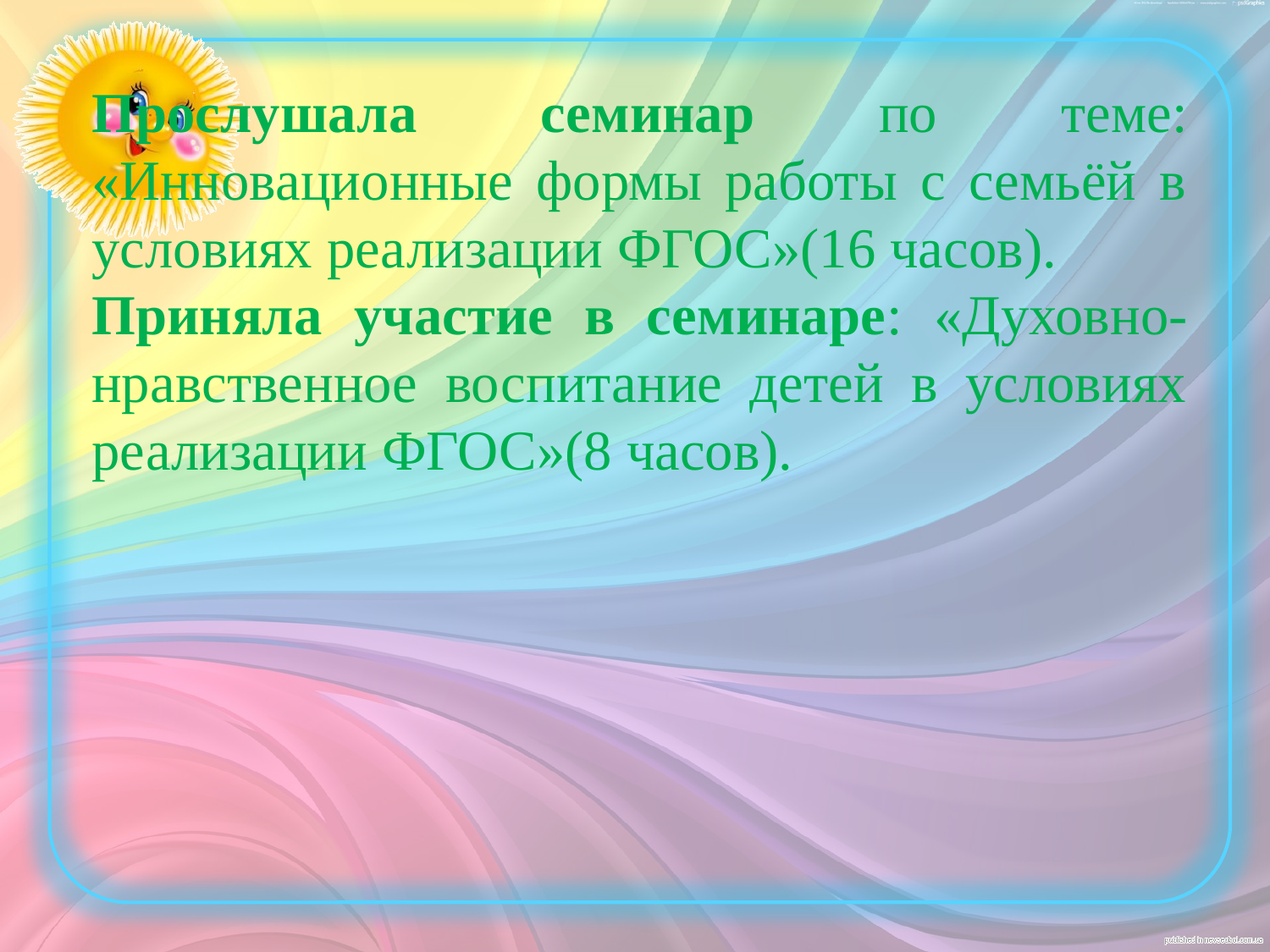

Прослушала семинар по теме: «Инновационные формы работы с семьёй в условиях реализации ФГОС»(16 часов).
Приняла участие в семинаре: «Духовно-нравственное воспитание детей в условиях реализации ФГОС»(8 часов).